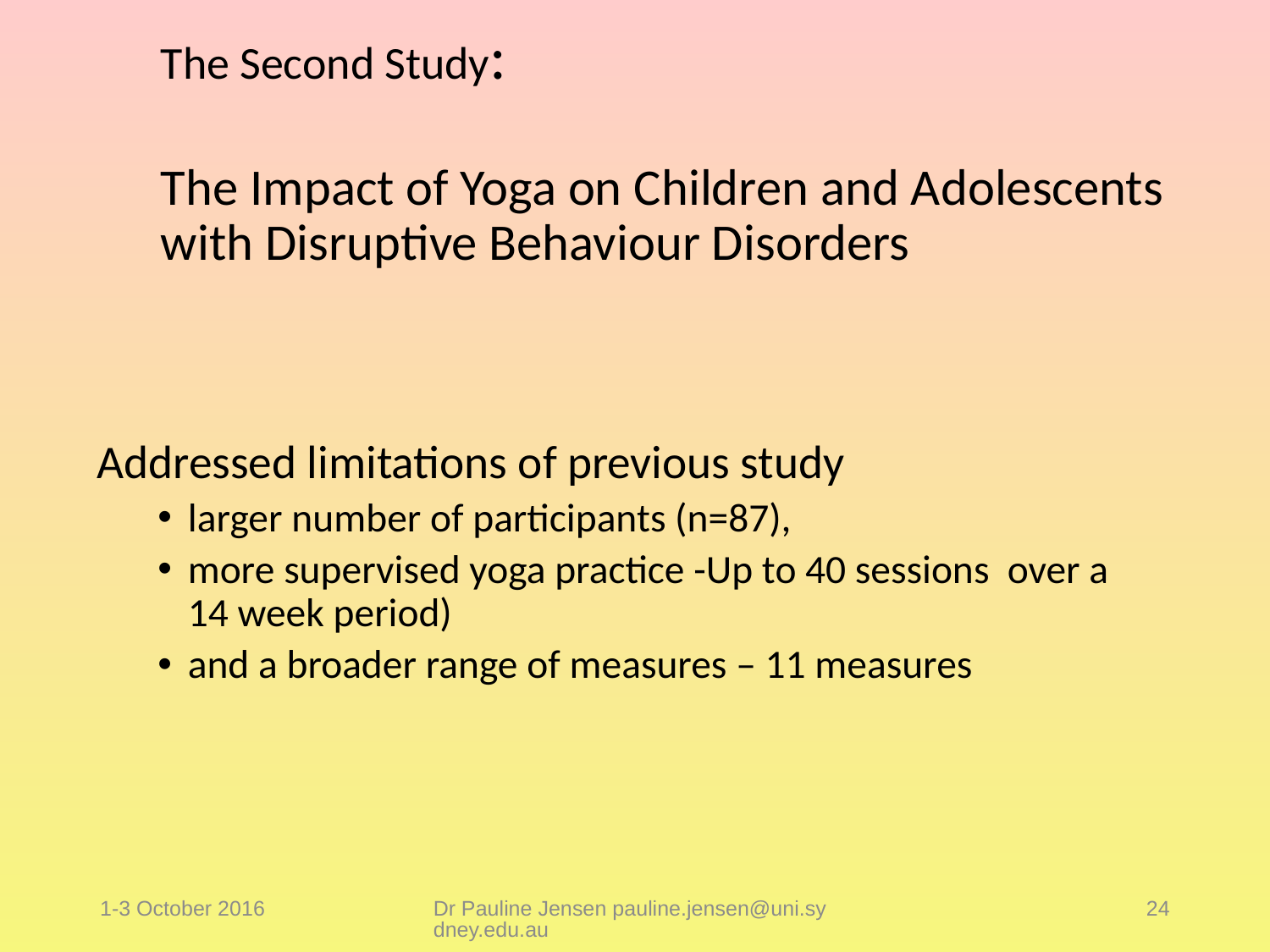

# The Second Study: The Impact of Yoga on Children and Adolescents with Disruptive Behaviour Disorders
Addressed limitations of previous study
larger number of participants (n=87),
more supervised yoga practice -Up to 40 sessions  over a 14 week period)
and a broader range of measures – 11 measures

1-3 October 2016
Dr Pauline Jensen pauline.jensen@uni.sydney.edu.au
24